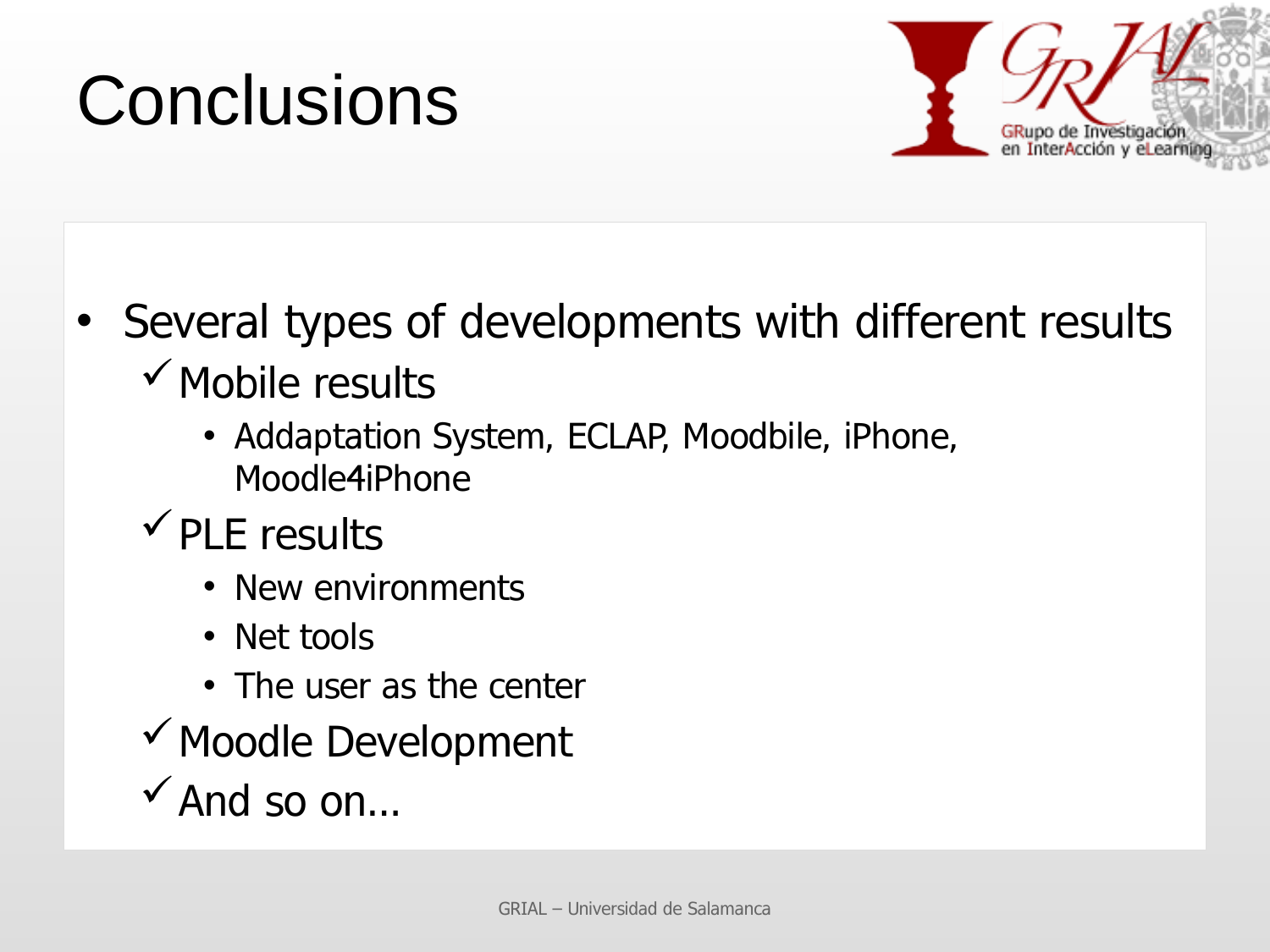

# Conclusions

Several types of developments with different results
Mobile results
Addaptation System, ECLAP, Moodbile, iPhone, Moodle4iPhone
PLE results
New environments
Net tools
The user as the center
Moodle Development
And so on…
GRIAL – Universidad de Salamanca